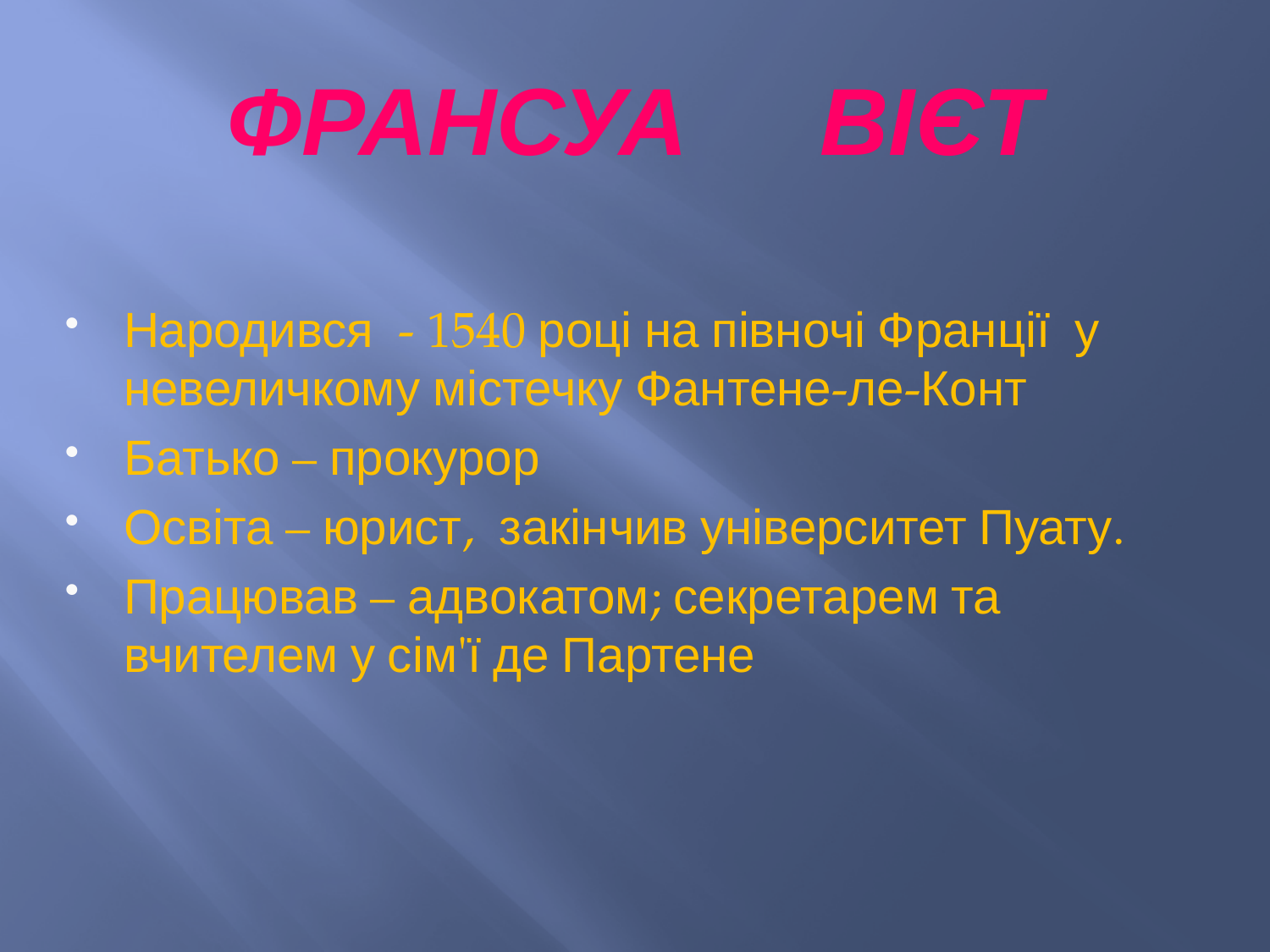

# ФРАНСУА     ВІЄТ

Народився  - 1540 році на півночі Франції  у   невеличкому містечку Фантене-ле-Конт
Батько – прокурор
Освіта – юрист,  закінчив університет Пуату.
Працював – адвокатом; секретарем та вчителем у сім'ї де Партене